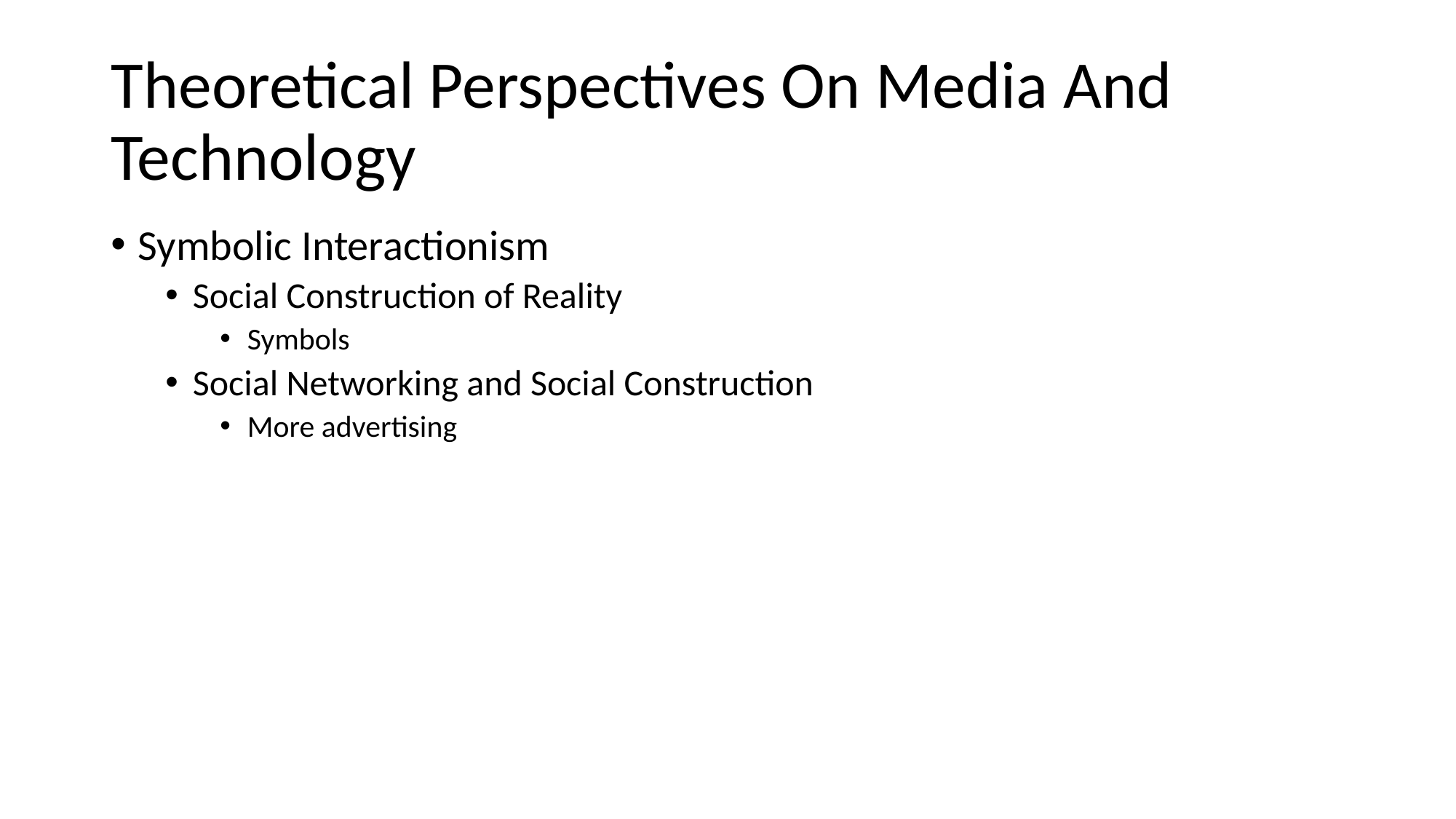

# Theoretical Perspectives On Media And Technology
Symbolic Interactionism
Social Construction of Reality
Symbols
Social Networking and Social Construction
More advertising